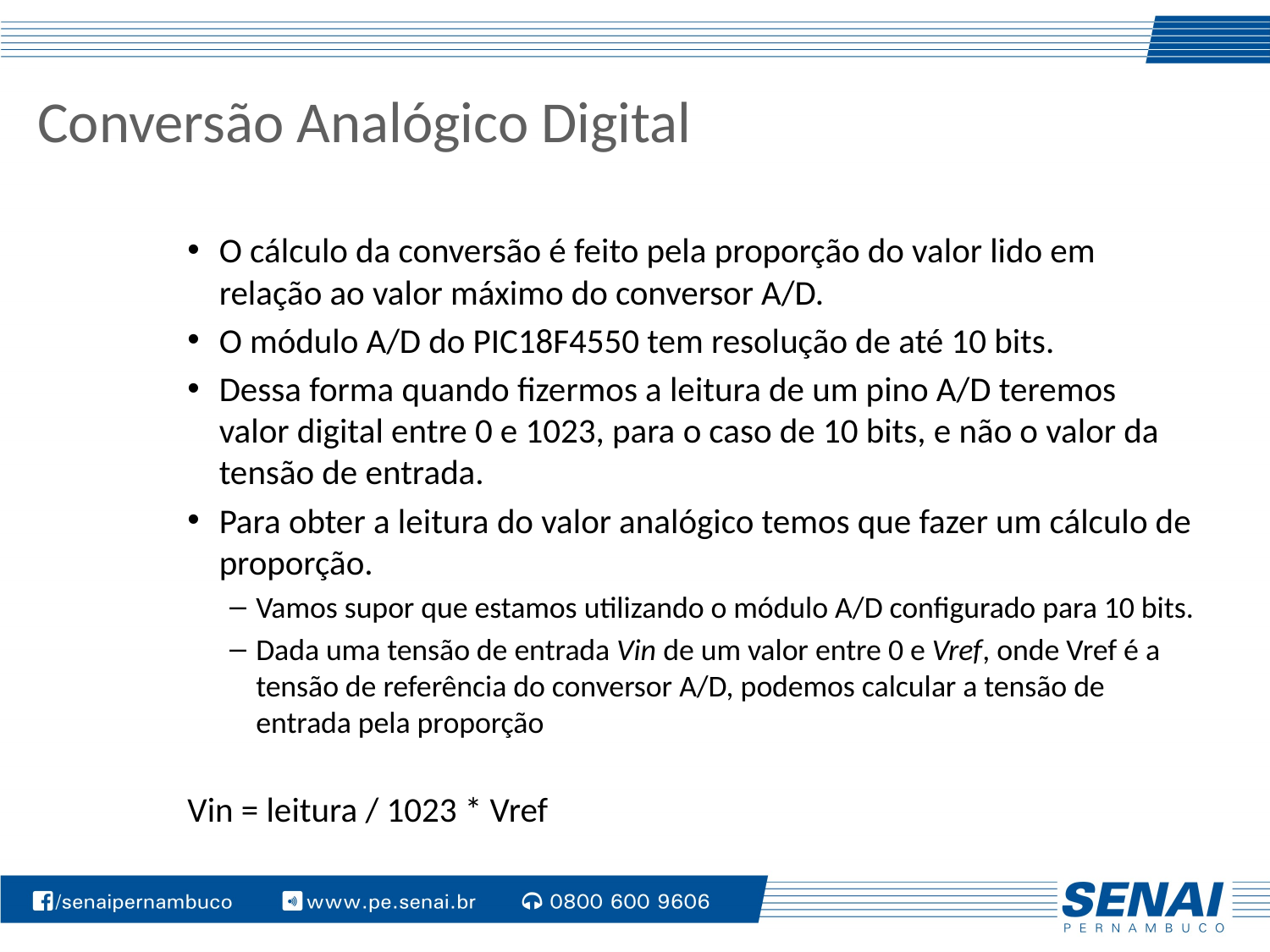

# Conversão Analógico Digital
O cálculo da conversão é feito pela proporção do valor lido em relação ao valor máximo do conversor A/D.
O módulo A/D do PIC18F4550 tem resolução de até 10 bits.
Dessa forma quando fizermos a leitura de um pino A/D teremos valor digital entre 0 e 1023, para o caso de 10 bits, e não o valor da tensão de entrada.
Para obter a leitura do valor analógico temos que fazer um cálculo de proporção.
Vamos supor que estamos utilizando o módulo A/D configurado para 10 bits.
Dada uma tensão de entrada Vin de um valor entre 0 e Vref, onde Vref é a tensão de referência do conversor A/D, podemos calcular a tensão de entrada pela proporção
Vin = leitura / 1023 * Vref